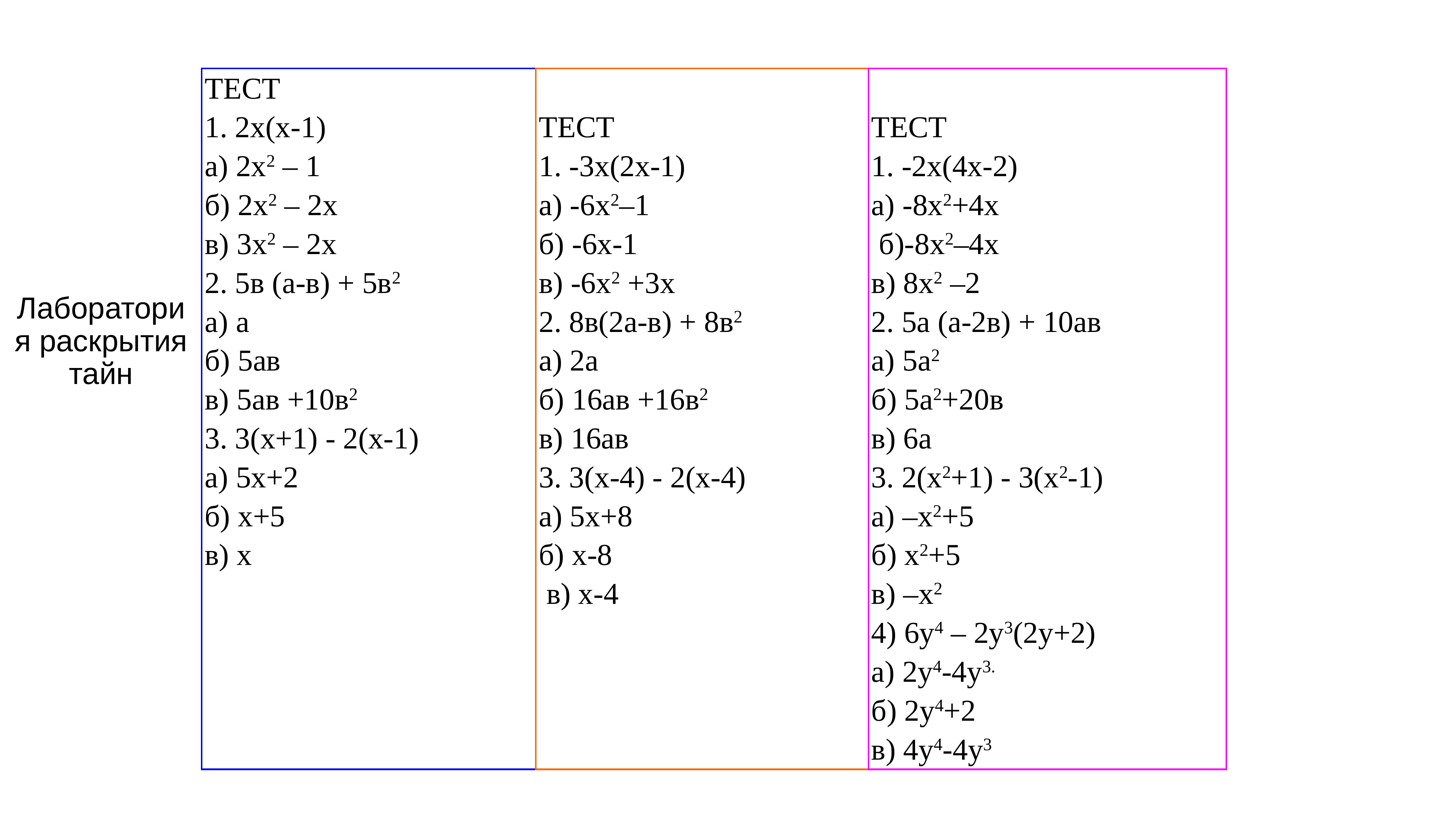

| ТЕСТ 1. 2х(х-1) а) 2х2 – 1 б) 2х2 – 2х в) 3х2 – 2х 2. 5в (а-в) + 5в2 а) а б) 5ав в) 5ав +10в2 3. 3(х+1) - 2(х-1) а) 5х+2 б) х+5 в) х | ТЕСТ 1. -3х(2х-1) а) -6х2–1 б) -6х-1 в) -6х2 +3х 2. 8в(2а-в) + 8в2 а) 2а б) 16ав +16в2 в) 16ав 3. 3(х-4) - 2(х-4) а) 5х+8 б) х-8 в) х-4 | ТЕСТ 1. -2х(4х-2) а) -8х2+4х б)-8х2–4х в) 8х2 –2 2. 5а (а-2в) + 10ав а) 5а2  б) 5а2+20в в) 6а 3. 2(х2+1) - 3(х2-1) а) –х2+5 б) х2+5 в) –х2 4) 6у4 – 2у3(2у+2) а) 2у4-4у3. б) 2у4+2 в) 4у4-4у3 |
| --- | --- | --- |
Лаборатория раскрытия тайн